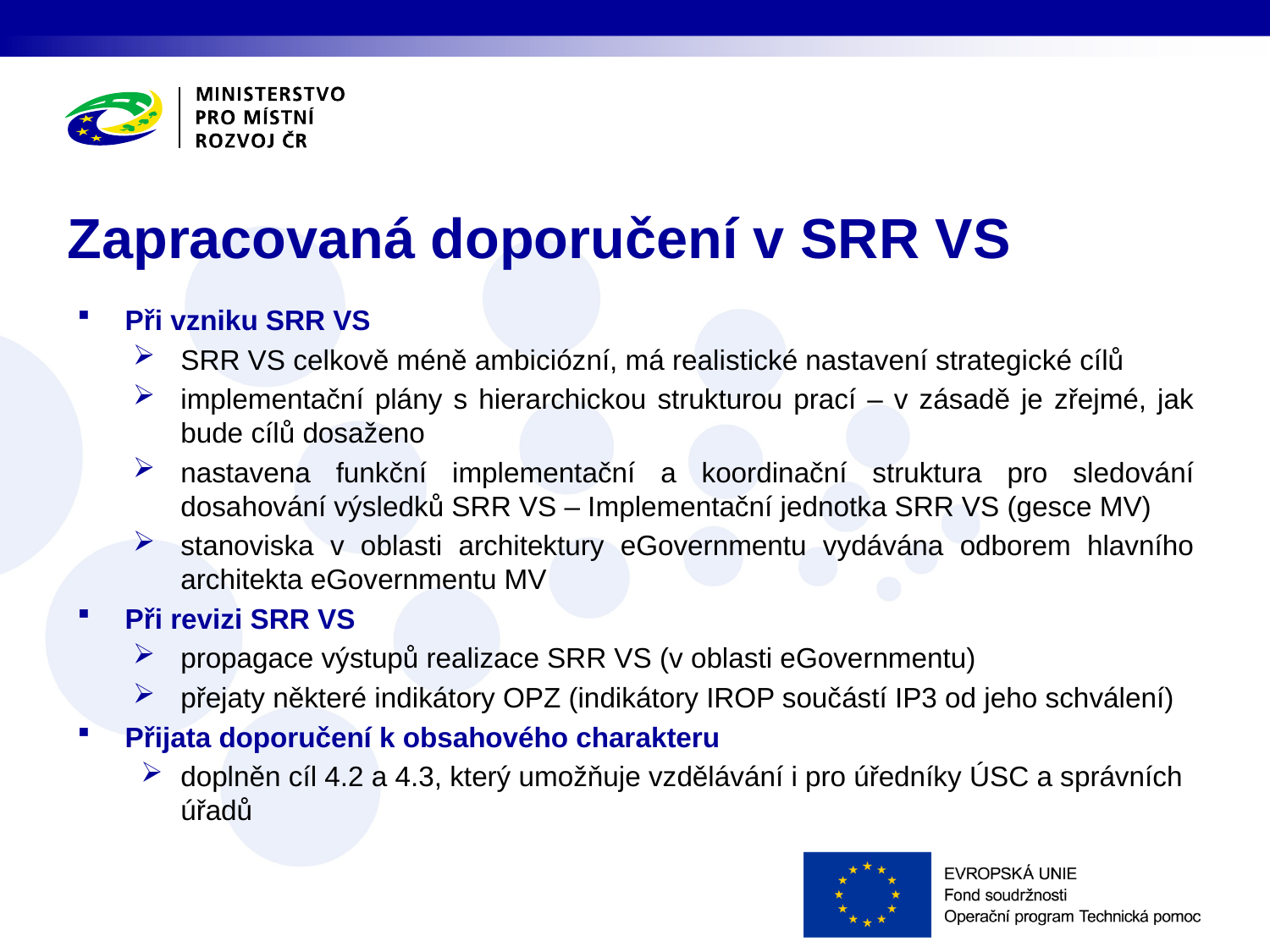

# Zapracovaná doporučení v SRR VS
Při vzniku SRR VS
SRR VS celkově méně ambiciózní, má realistické nastavení strategické cílů
implementační plány s hierarchickou strukturou prací – v zásadě je zřejmé, jak bude cílů dosaženo
nastavena funkční implementační a koordinační struktura pro sledování dosahování výsledků SRR VS – Implementační jednotka SRR VS (gesce MV)
stanoviska v oblasti architektury eGovernmentu vydávána odborem hlavního architekta eGovernmentu MV
Při revizi SRR VS
propagace výstupů realizace SRR VS (v oblasti eGovernmentu)
přejaty některé indikátory OPZ (indikátory IROP součástí IP3 od jeho schválení)
Přijata doporučení k obsahového charakteru
doplněn cíl 4.2 a 4.3, který umožňuje vzdělávání i pro úředníky ÚSC a správních úřadů